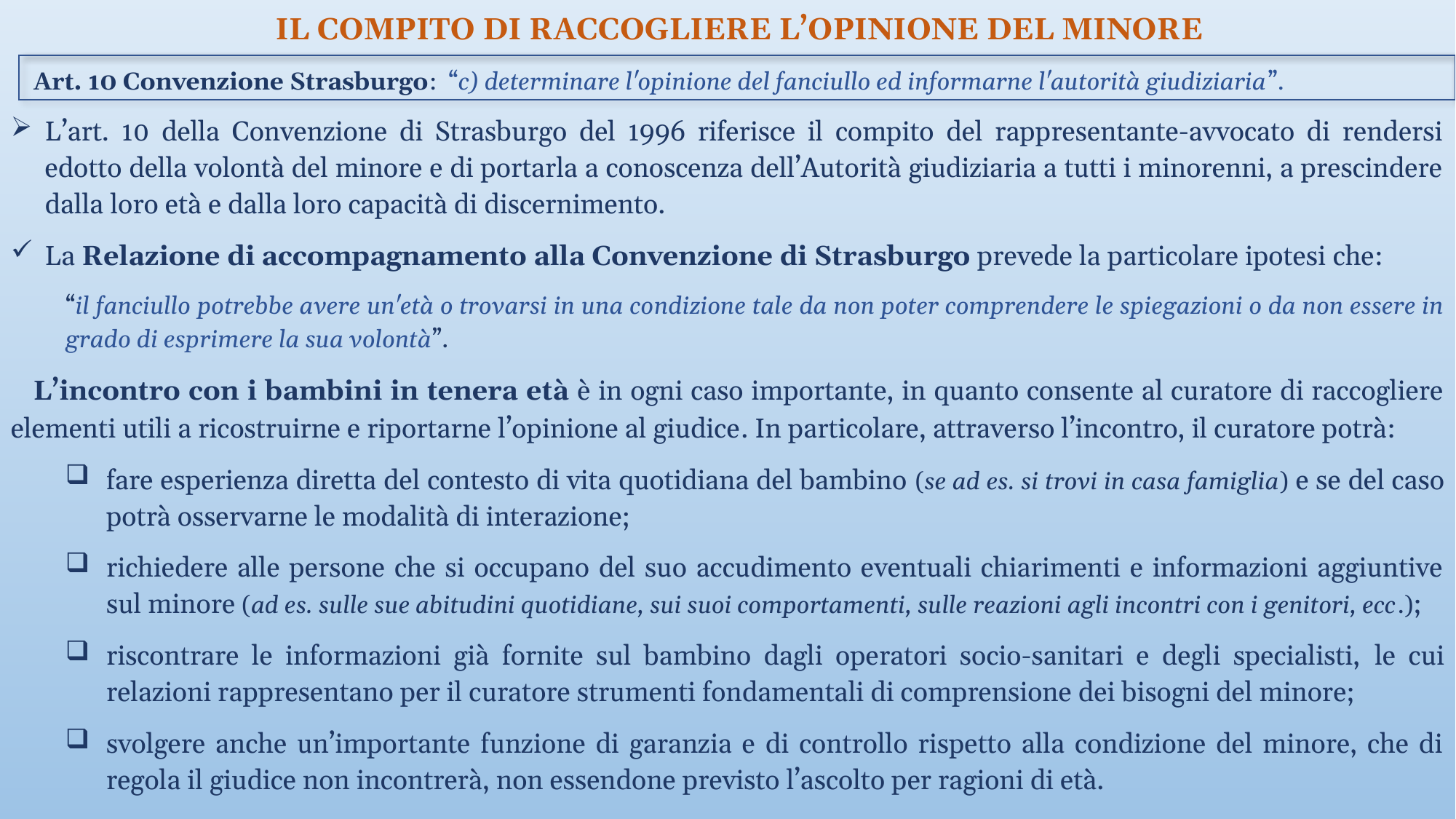

IL COMPITO DI RACCOGLIERE L’OPINIONE DEL MINORE
Art. 10 Convenzione Strasburgo:  “c) determinare l'opinione del fanciullo ed informarne l'autorità giudiziaria”.
L’art. 10 della Convenzione di Strasburgo del 1996 riferisce il compito del rappresentante-avvocato di rendersi edotto della volontà del minore e di portarla a conoscenza dell’Autorità giudiziaria a tutti i minorenni, a prescindere dalla loro età e dalla loro capacità di discernimento.
La Relazione di accompagnamento alla Convenzione di Strasburgo prevede la particolare ipotesi che:
“il fanciullo potrebbe avere un'età o trovarsi in una condizione tale da non poter comprendere le spiegazioni o da non essere in grado di esprimere la sua volontà”.
 L’incontro con i bambini in tenera età è in ogni caso importante, in quanto consente al curatore di raccogliere elementi utili a ricostruirne e riportarne l’opinione al giudice. In particolare, attraverso l’incontro, il curatore potrà:
fare esperienza diretta del contesto di vita quotidiana del bambino (se ad es. si trovi in casa famiglia) e se del caso potrà osservarne le modalità di interazione;
richiedere alle persone che si occupano del suo accudimento eventuali chiarimenti e informazioni aggiuntive sul minore (ad es. sulle sue abitudini quotidiane, sui suoi comportamenti, sulle reazioni agli incontri con i genitori, ecc.);
riscontrare le informazioni già fornite sul bambino dagli operatori socio-sanitari e degli specialisti, le cui relazioni rappresentano per il curatore strumenti fondamentali di comprensione dei bisogni del minore;
svolgere anche un’importante funzione di garanzia e di controllo rispetto alla condizione del minore, che di regola il giudice non incontrerà, non essendone previsto l’ascolto per ragioni di età.